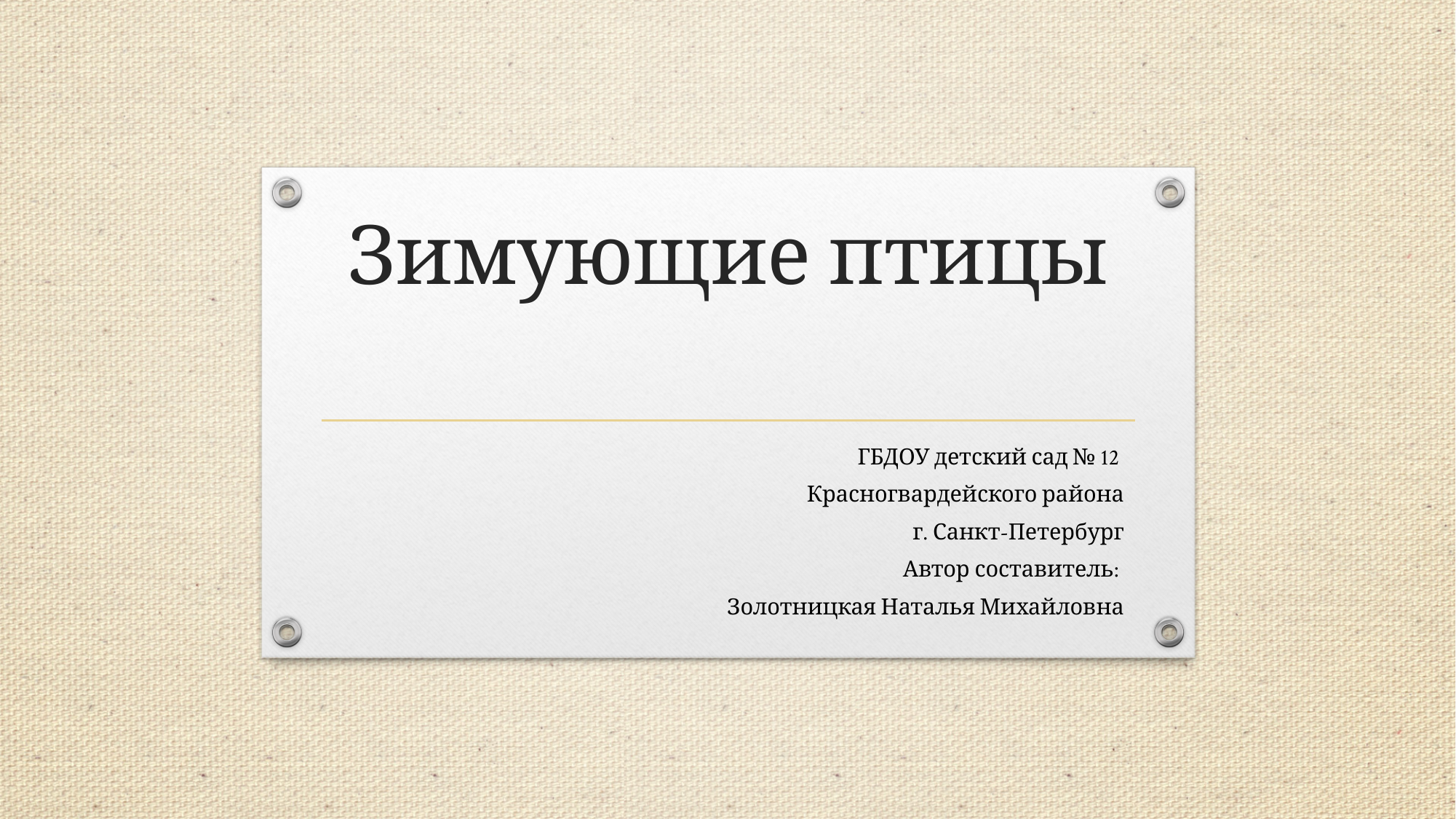

# Зимующие птицы
ГБДОУ детский сад № 12
Красногвардейского района
г. Санкт-Петербург
Автор составитель:
Золотницкая Наталья Михайловна